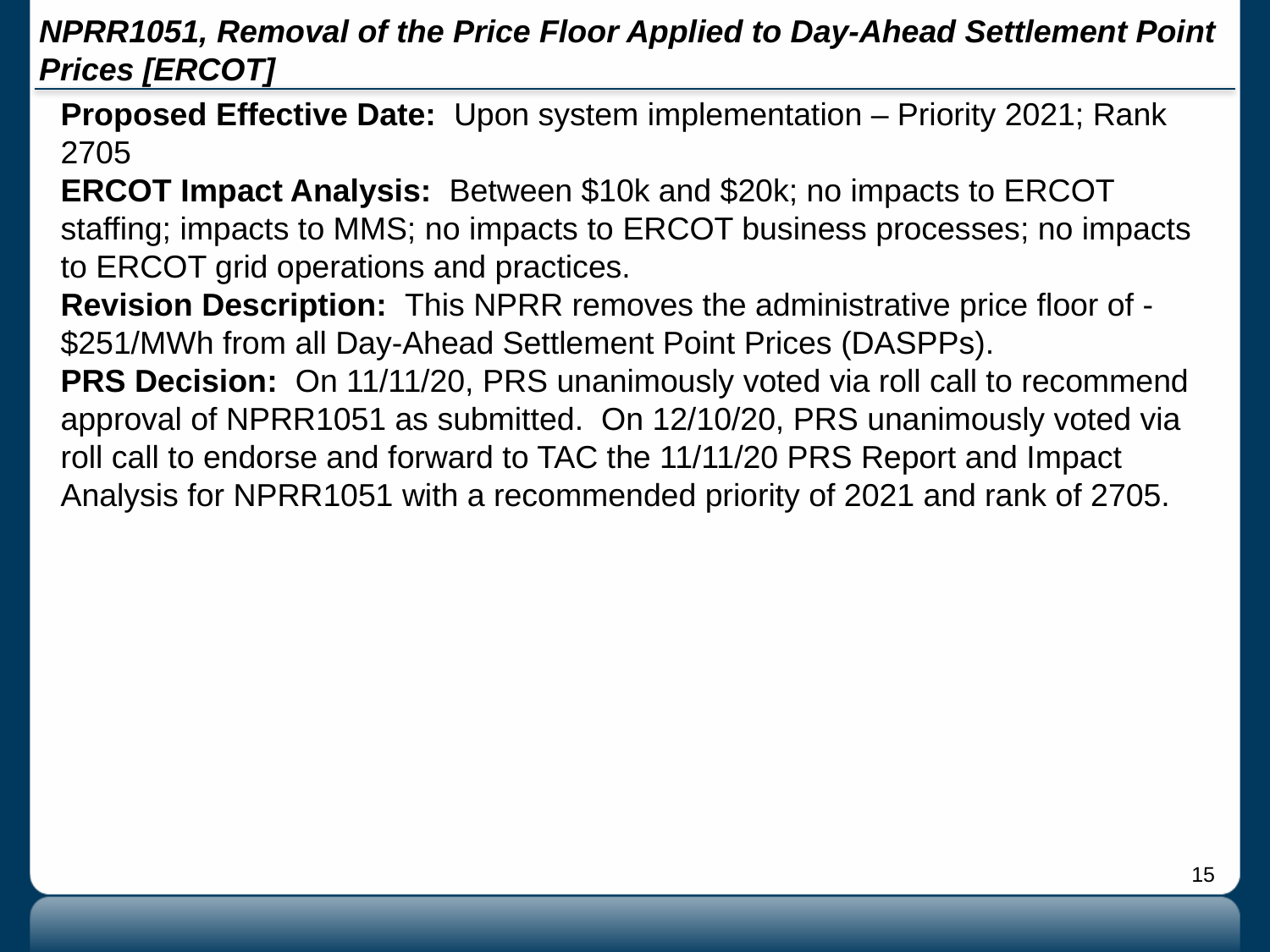

# NPRR1051, Removal of the Price Floor Applied to Day-Ahead Settlement Point Prices [ERCOT]
Proposed Effective Date:  Upon system implementation – Priority 2021; Rank 2705
ERCOT Impact Analysis:  Between $10k and $20k; no impacts to ERCOT staffing; impacts to MMS; no impacts to ERCOT business processes; no impacts to ERCOT grid operations and practices.
Revision Description:  This NPRR removes the administrative price floor of -$251/MWh from all Day-Ahead Settlement Point Prices (DASPPs).
PRS Decision:  On 11/11/20, PRS unanimously voted via roll call to recommend approval of NPRR1051 as submitted.  On 12/10/20, PRS unanimously voted via roll call to endorse and forward to TAC the 11/11/20 PRS Report and Impact Analysis for NPRR1051 with a recommended priority of 2021 and rank of 2705.